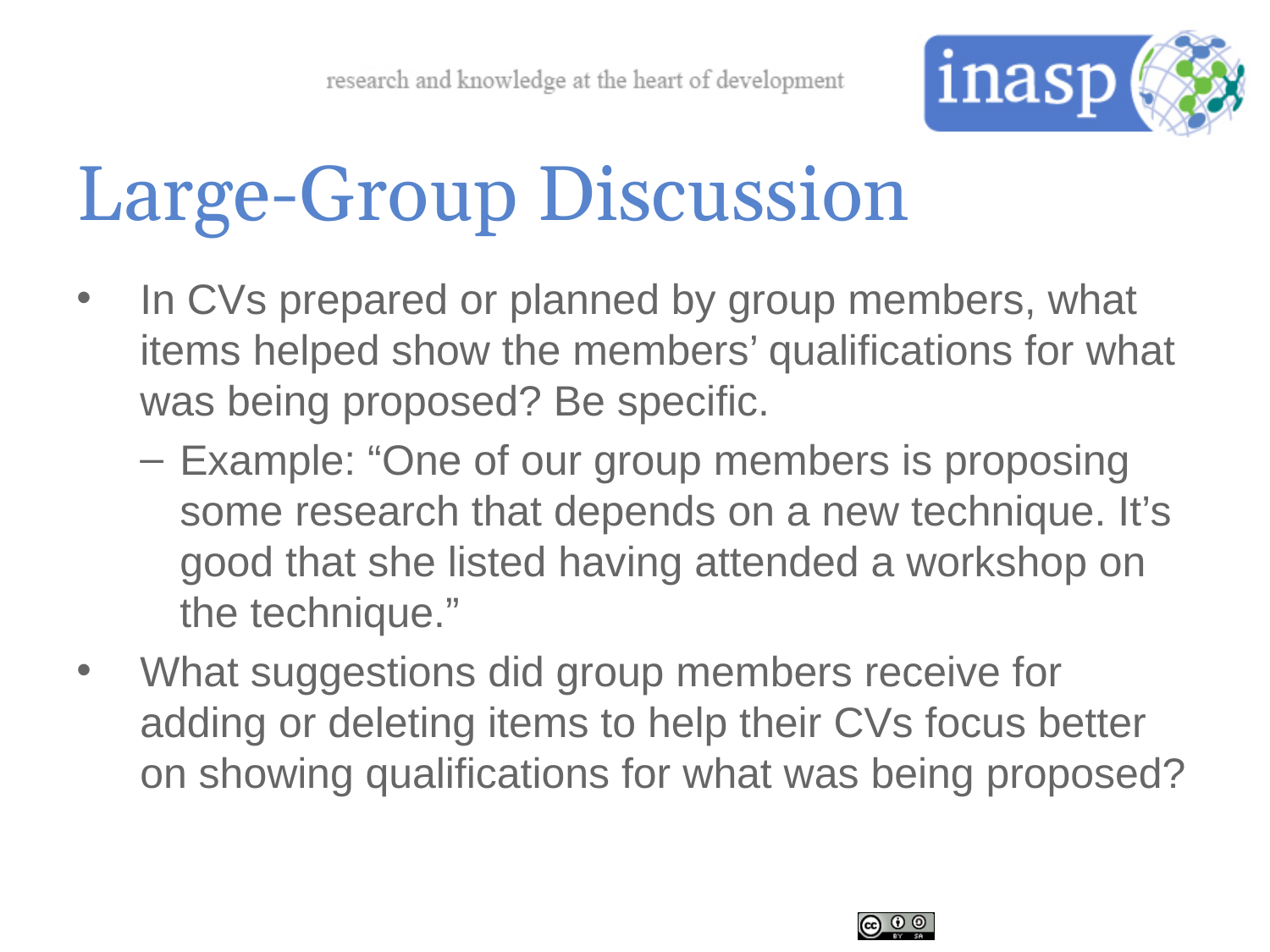

# Large-Group Discussion
In CVs prepared or planned by group members, what items helped show the members’ qualifications for what was being proposed? Be specific.
Example: “One of our group members is proposing some research that depends on a new technique. It’s good that she listed having attended a workshop on the technique.”
What suggestions did group members receive for adding or deleting items to help their CVs focus better on showing qualifications for what was being proposed?